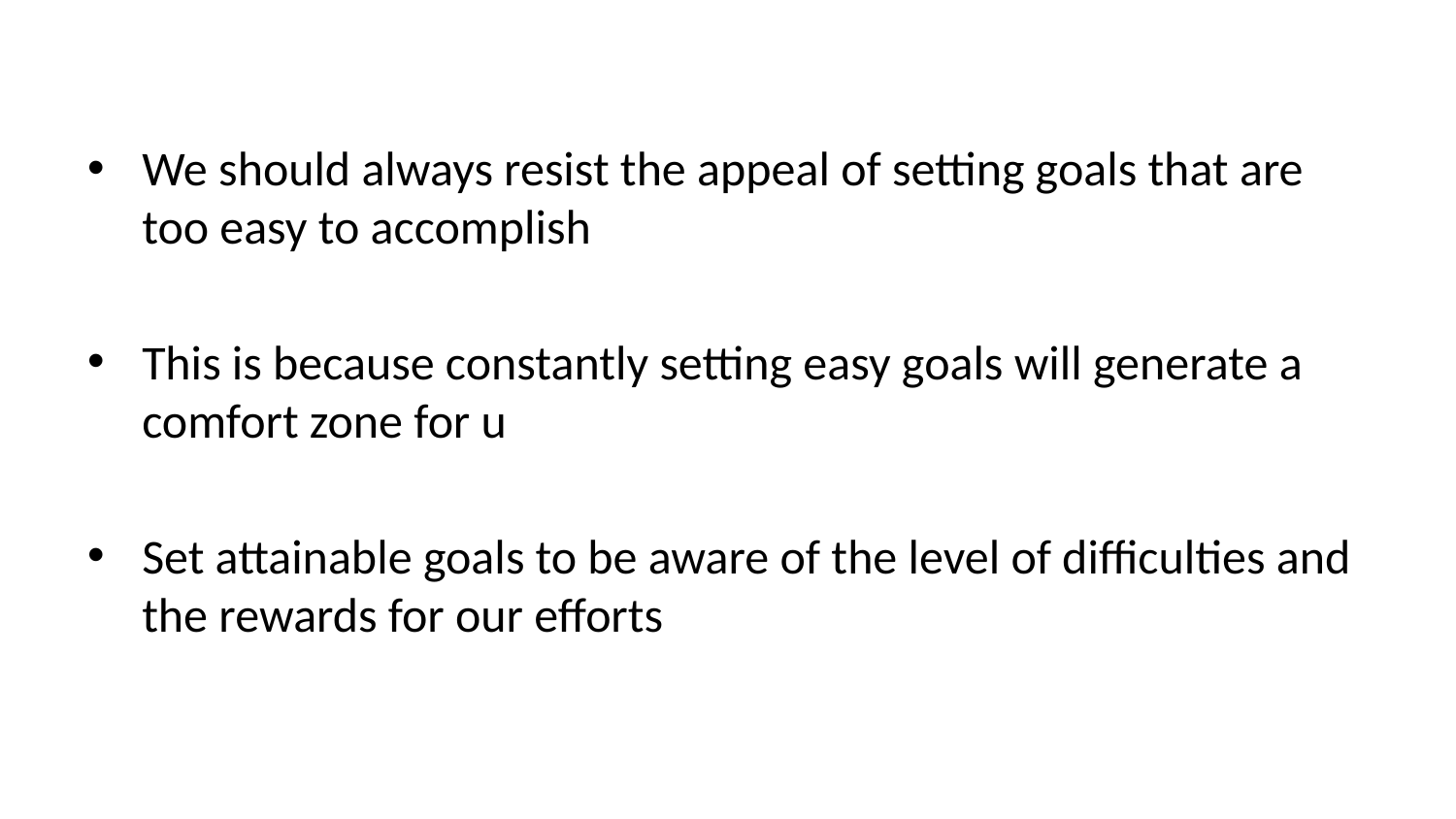

We should always resist the appeal of setting goals that are too easy to accomplish

This is because constantly setting easy goals will generate a comfort zone for u

Set attainable goals to be aware of the level of difficulties and the rewards for our efforts